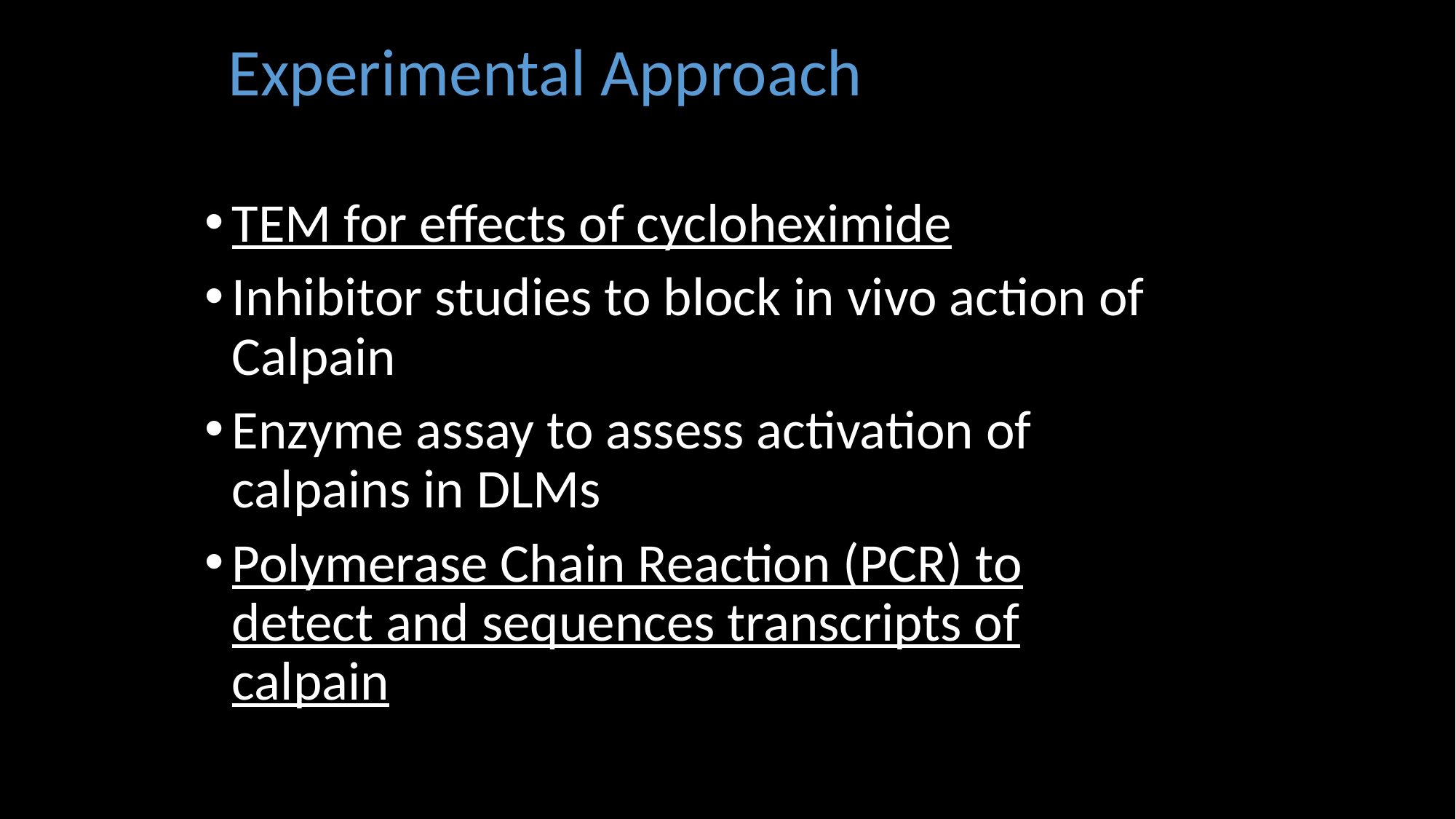

Experimental Approach
TEM for effects of cycloheximide
Inhibitor studies to block in vivo action of Calpain
Enzyme assay to assess activation of calpains in DLMs
Polymerase Chain Reaction (PCR) to detect and sequences transcripts of calpain